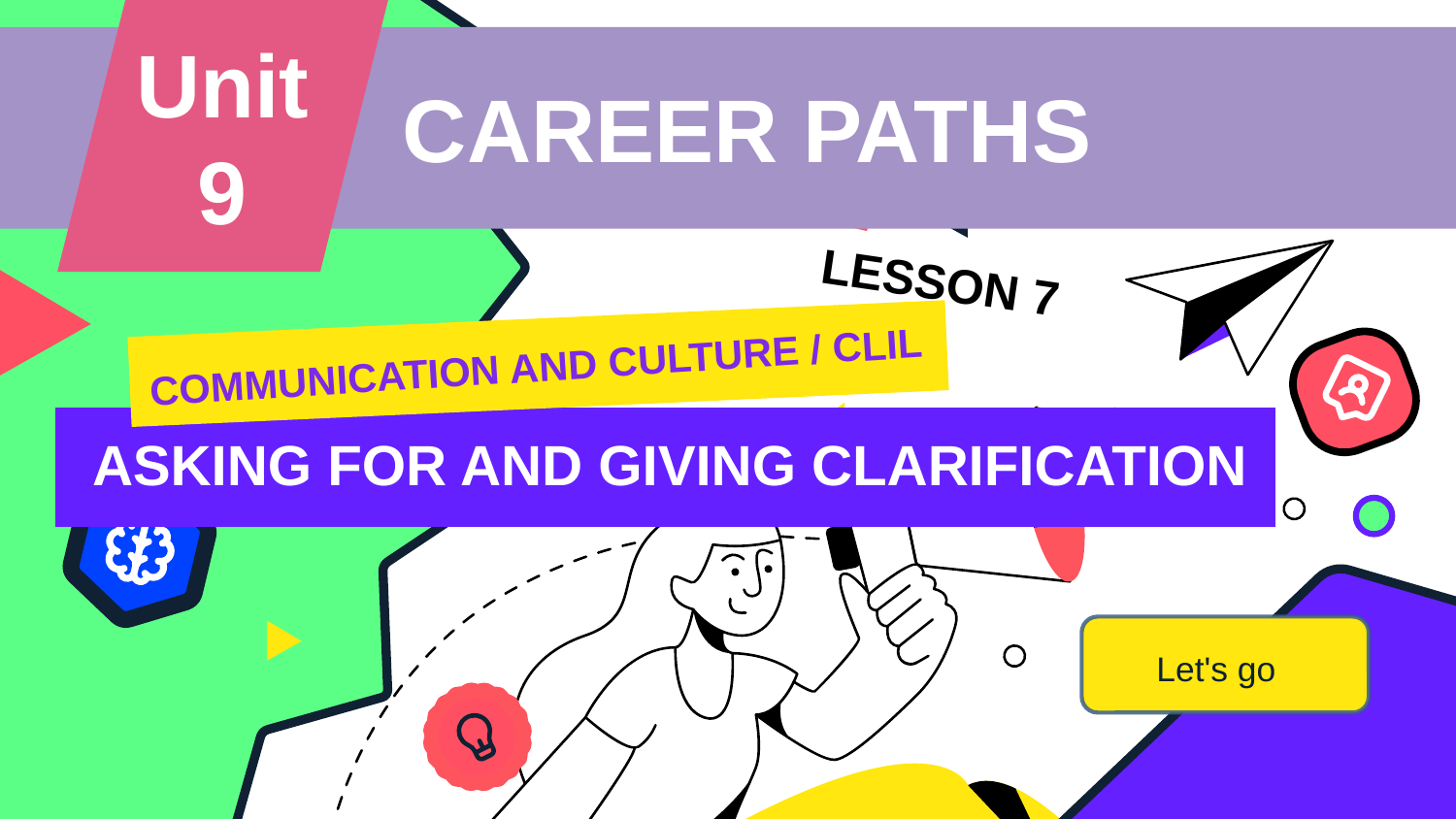

Unit 9

CAREER PATHS

LESSON 7

COMMUNICATION AND CULTURE / CLIL

ASKING FOR AND GIVING CLARIFICATION

Let's go